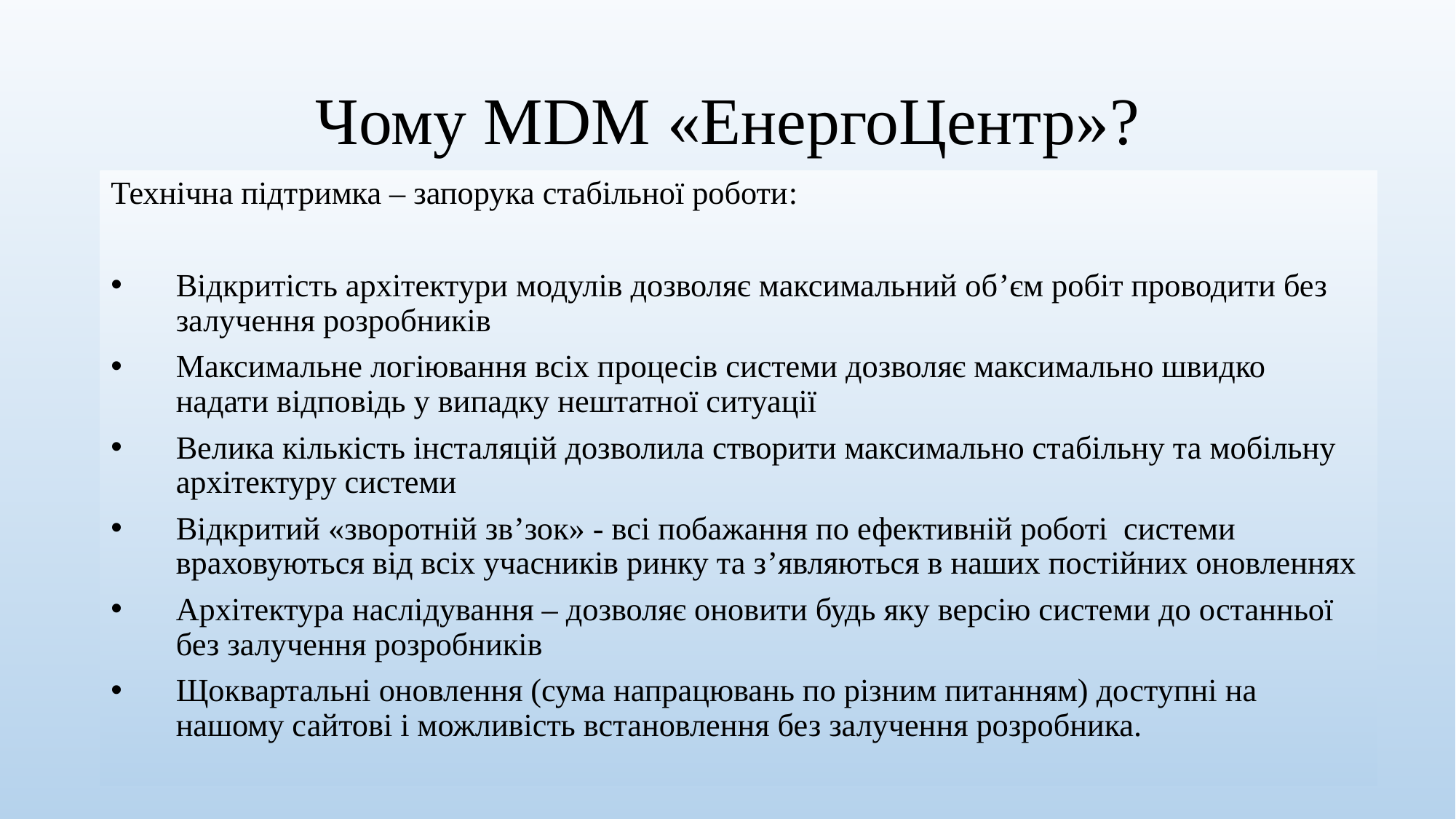

# Чому MDM «ЕнергоЦентр»?
Технічна підтримка – запорука стабільної роботи:

Відкритість архітектури модулів дозволяє максимальний об’єм робіт проводити без залучення розробників
Максимальне логіювання всіх процесів системи дозволяє максимально швидко надати відповідь у випадку нештатної ситуації
Велика кількість інсталяцій дозволила створити максимально стабільну та мобільну архітектуру системи
Відкритий «зворотній зв’зок» - всі побажання по ефективній роботі  системи враховуються від всіх учасників ринку та з’являються в наших постійних оновленнях
Архітектура наслідування – дозволяє оновити будь яку версію системи до останньої без залучення розробників
Щоквартальні оновлення (сума напрацювань по різним питанням) доступні на нашому сайтові і можливість встановлення без залучення розробника.